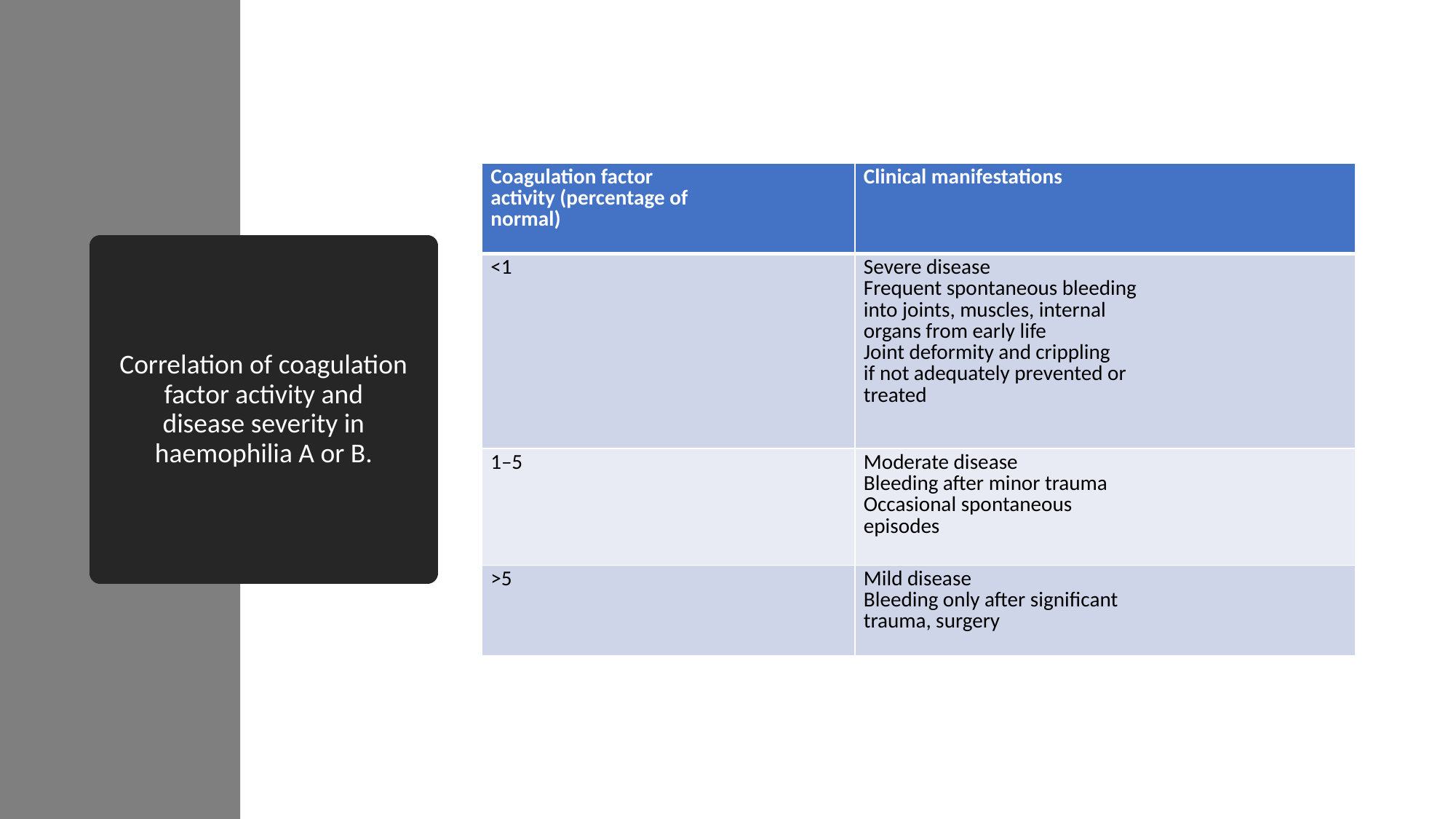

| Coagulation factor activity (percentage of normal) | Clinical manifestations |
| --- | --- |
| <1 | Severe disease Frequent spontaneous bleeding into joints, muscles, internal organs from early life Joint deformity and crippling if not adequately prevented or treated |
| 1–5 | Moderate disease Bleeding after minor trauma Occasional spontaneous episodes |
| >5 | Mild disease Bleeding only after significant trauma, surgery |
# Correlation of coagulation factor activity and disease severity in haemophilia A or B.